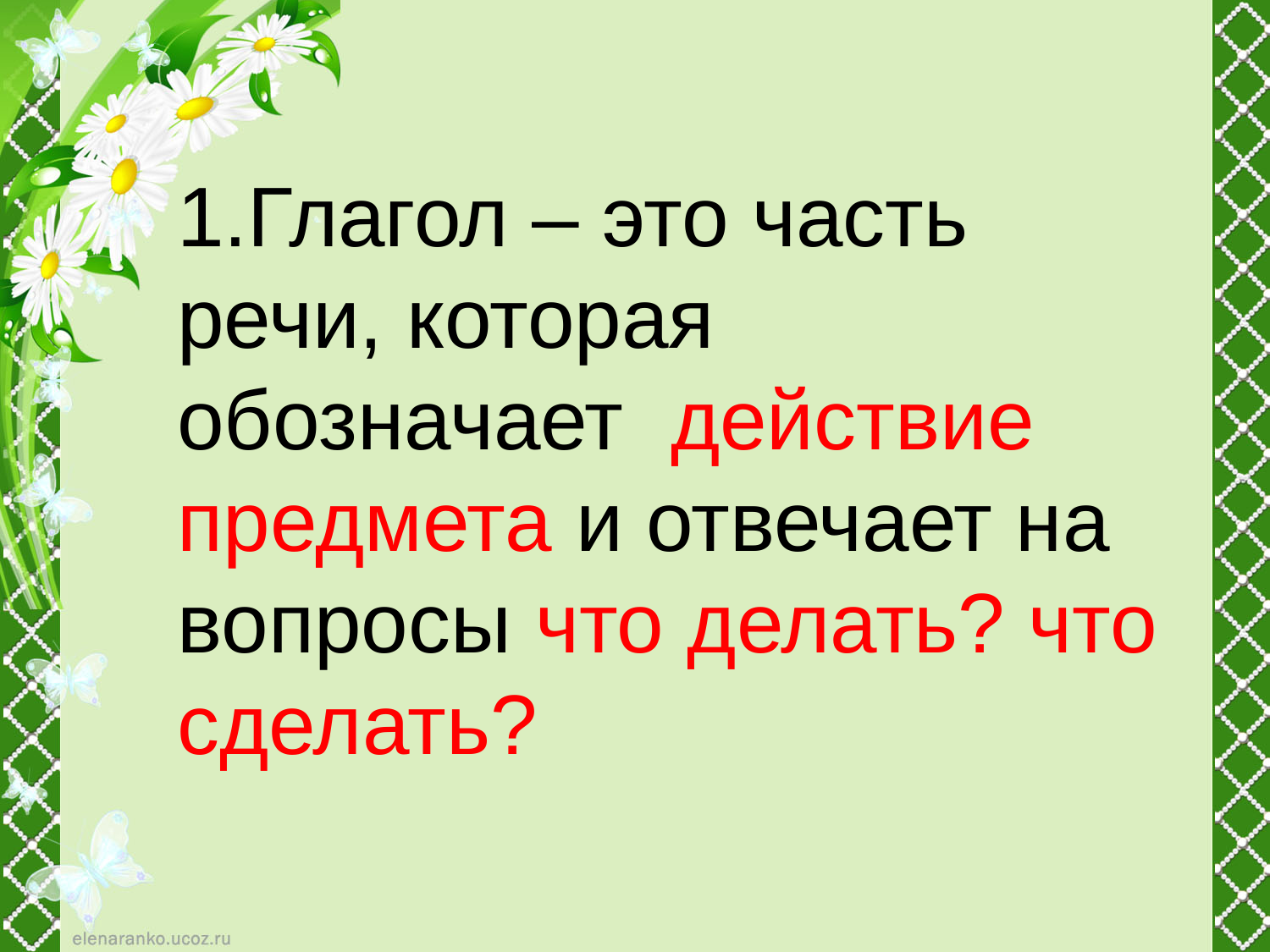

1.Глагол – это часть речи, которая обозначает  действие предмета и отвечает на вопросы что делать? что сделать?